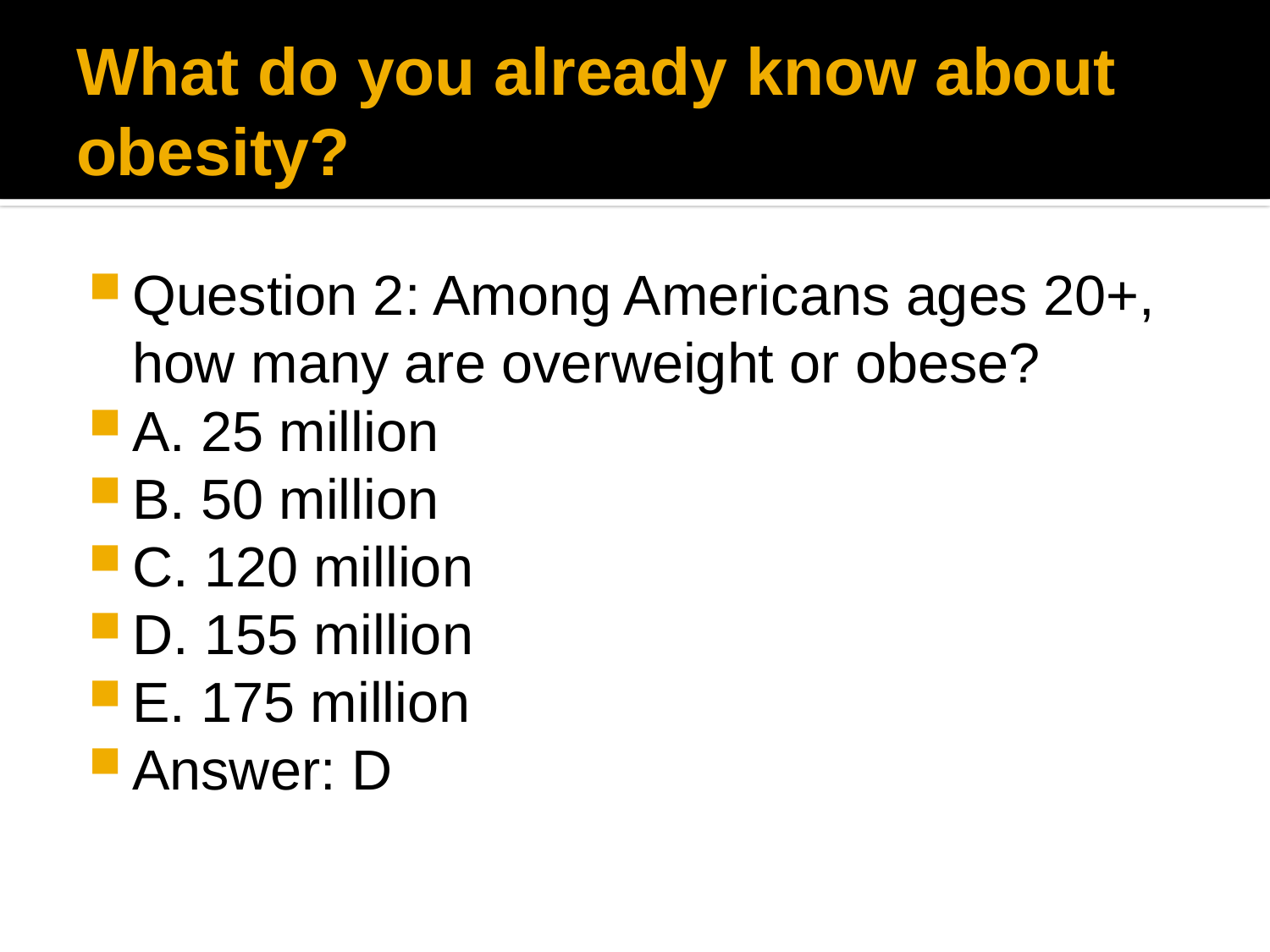

# What do you already know about obesity?
Question 2: Among Americans ages 20+, how many are overweight or obese?
A. 25 million
B. 50 million
C. 120 million
D. 155 million
E. 175 million
Answer: D